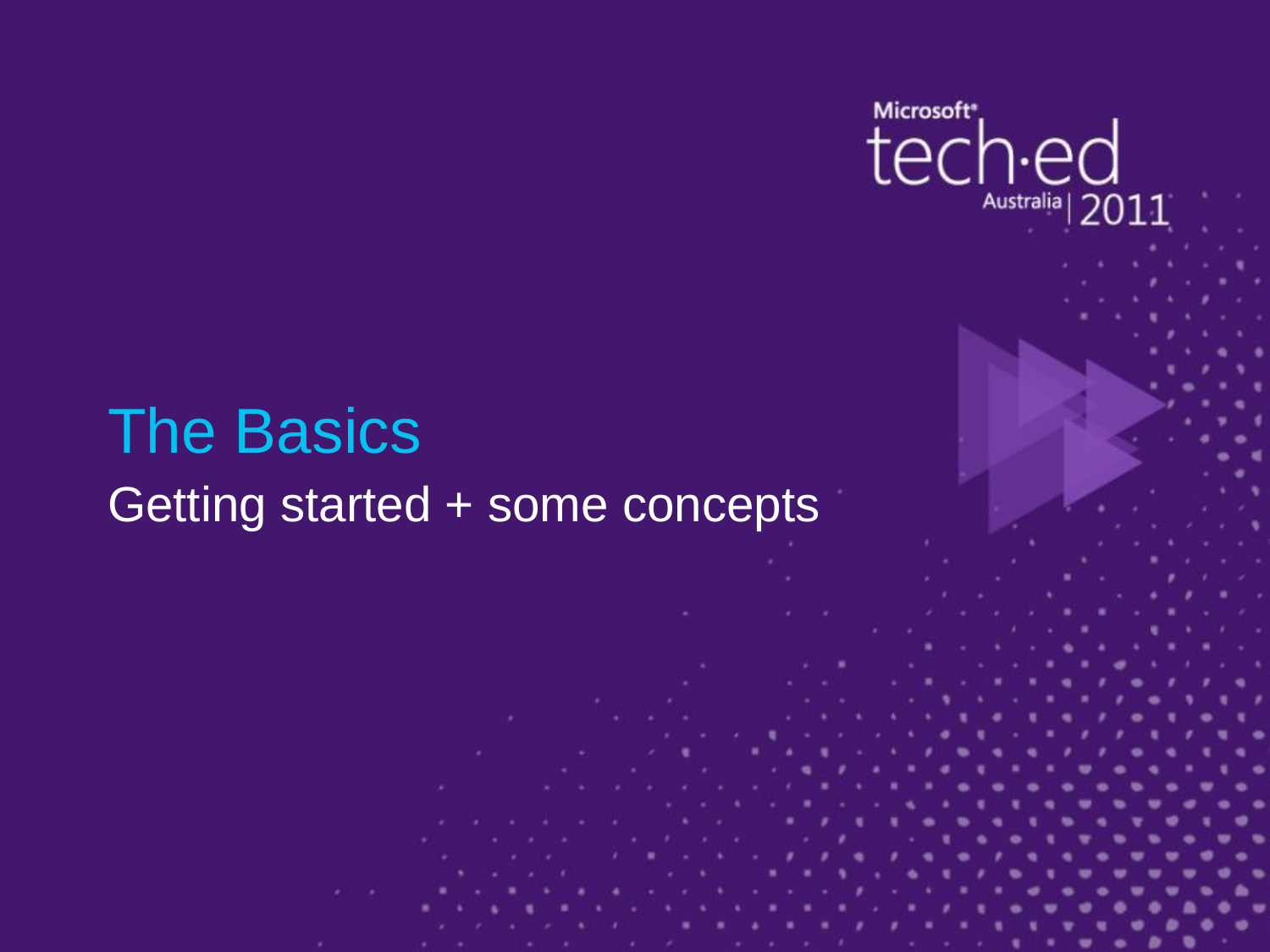

# The Basics
Getting started + some concepts